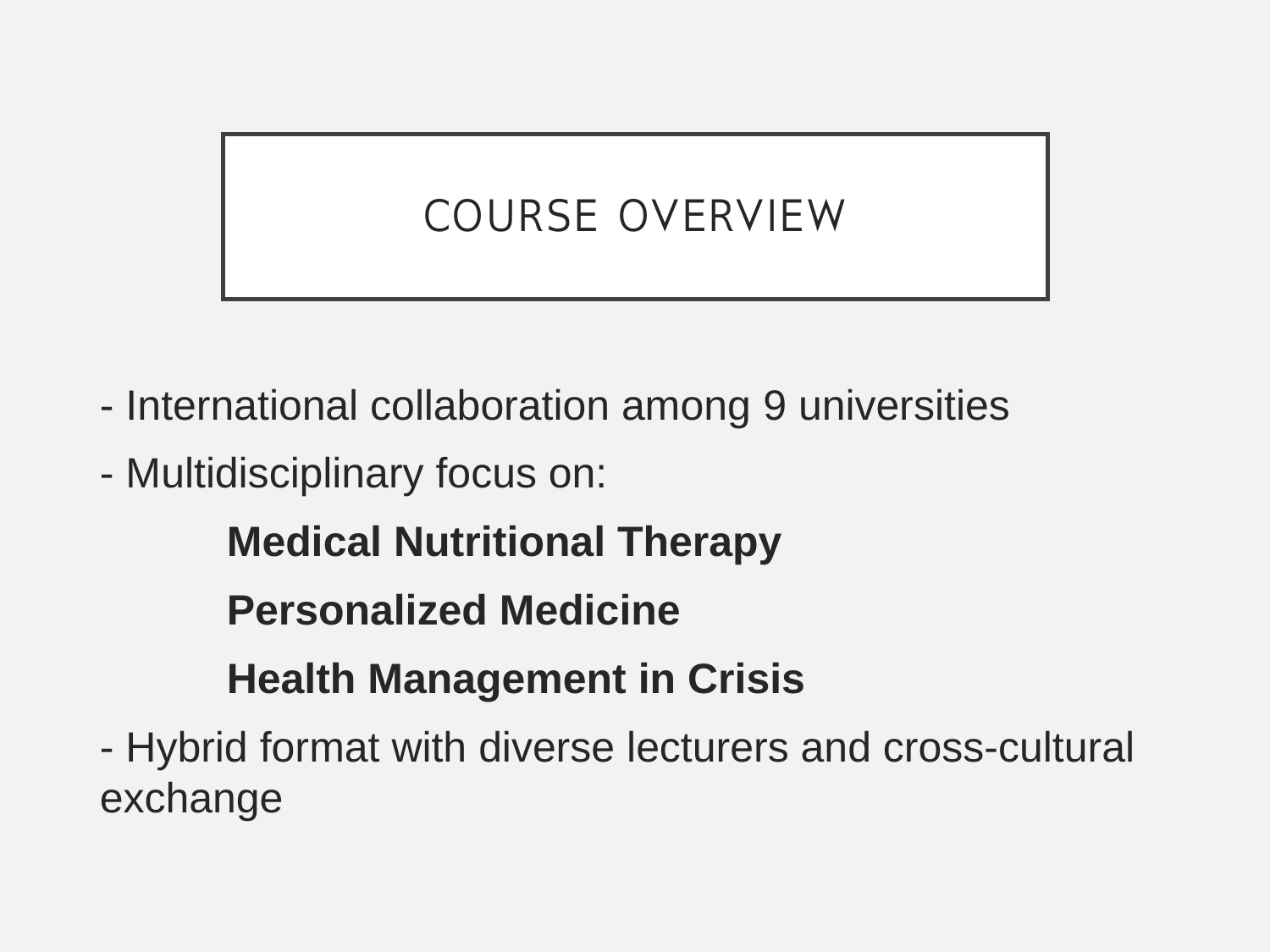

# Course Overview
- International collaboration among 9 universities
- Multidisciplinary focus on:
	Medical Nutritional Therapy
	Personalized Medicine
	Health Management in Crisis
- Hybrid format with diverse lecturers and cross-cultural exchange